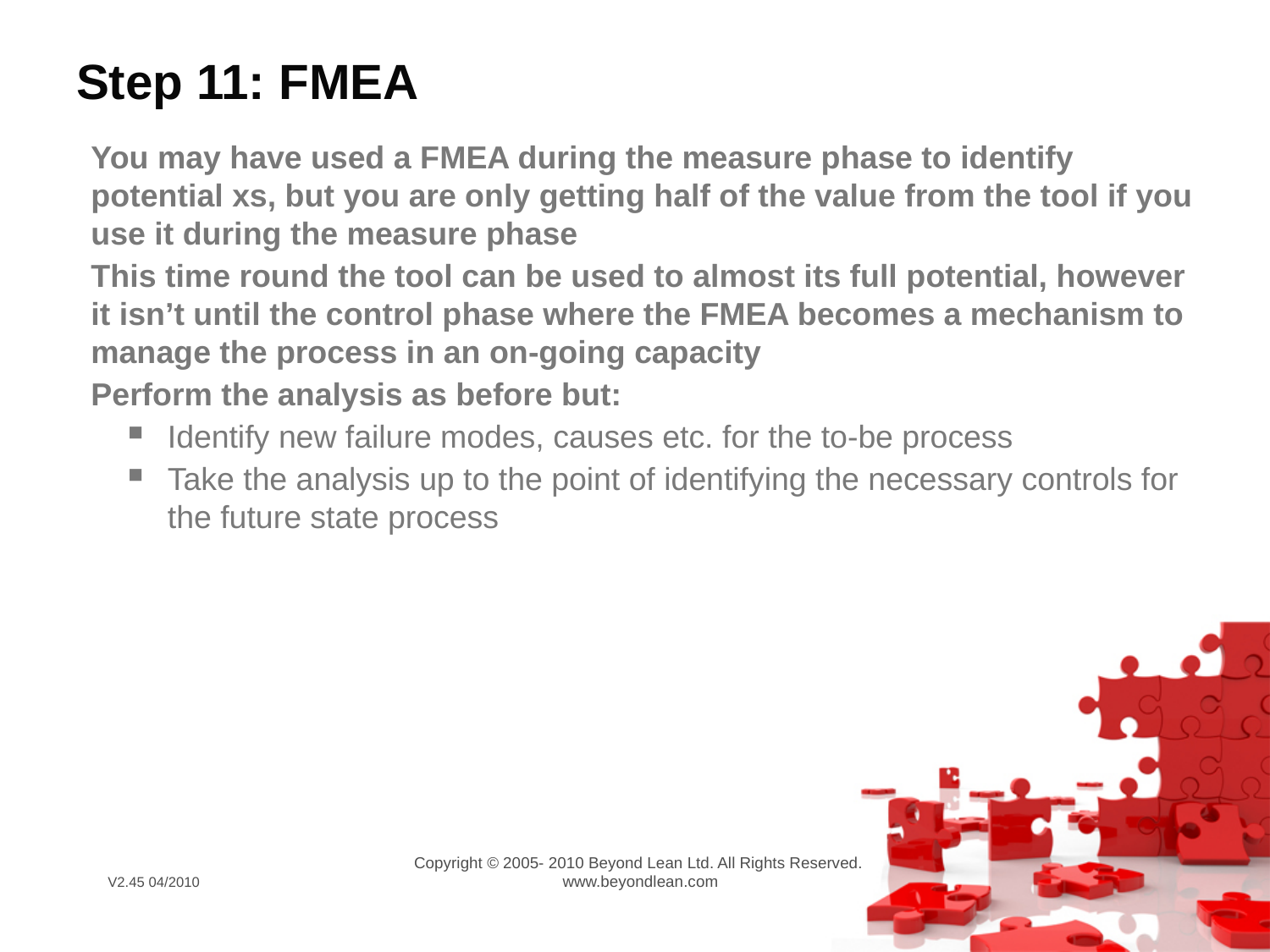

# Step 11: FMEA
You may have used a FMEA during the measure phase to identify potential xs, but you are only getting half of the value from the tool if you use it during the measure phase
This time round the tool can be used to almost its full potential, however it isn’t until the control phase where the FMEA becomes a mechanism to manage the process in an on-going capacity
Perform the analysis as before but:
Identify new failure modes, causes etc. for the to-be process
Take the analysis up to the point of identifying the necessary controls for the future state process